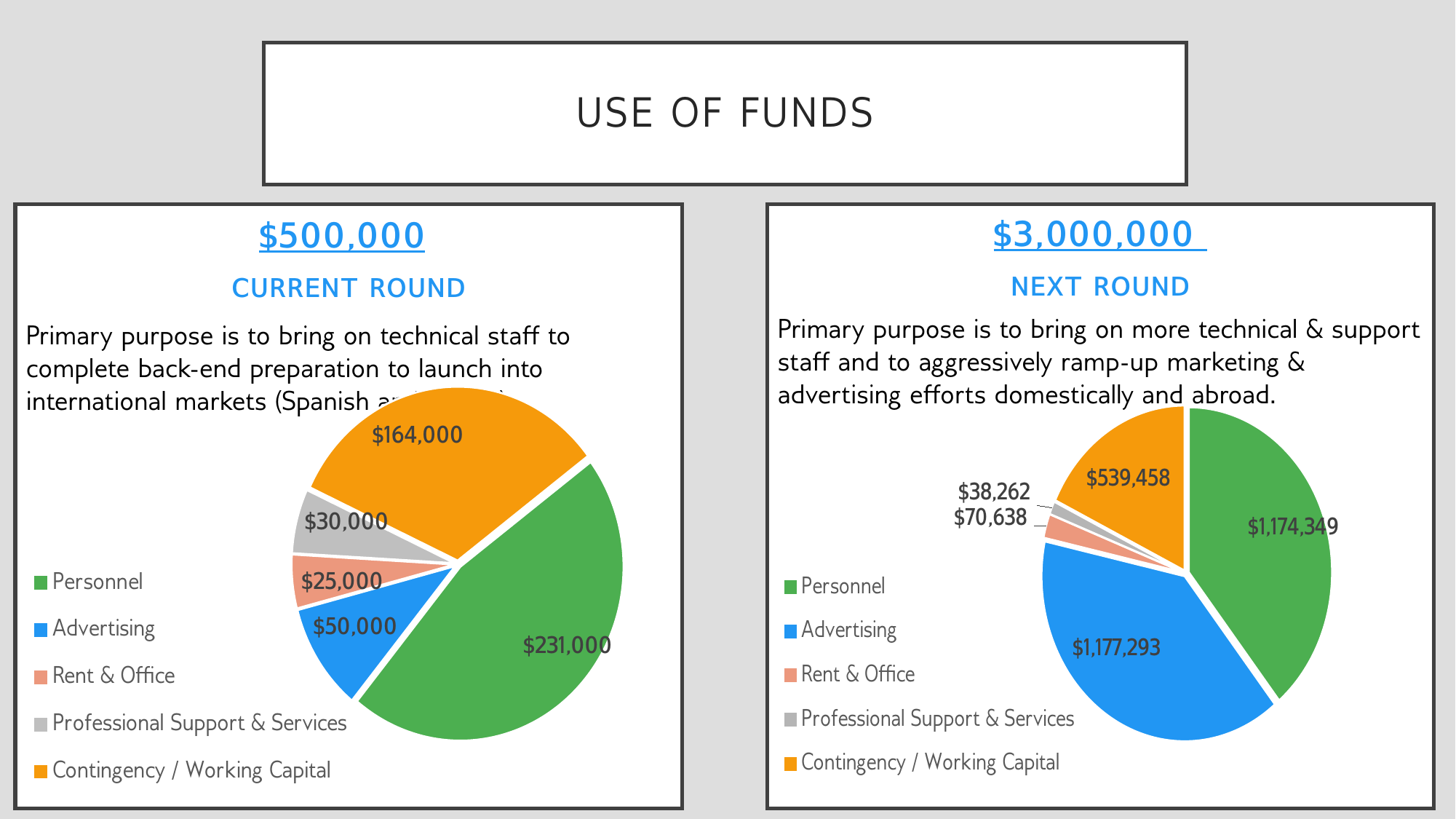

# Use of funds

$500,000
Current Round
$3,000,000
Next round
Primary purpose is to bring on more technical & support staff and to aggressively ramp-up marketing & advertising efforts domestically and abroad.
Primary purpose is to bring on technical staff to complete back-end preparation to launch into international markets (Spanish and others)

### Chart

| Category | 500000 |
|---|---|
| Personnel | 231000.0 |
| Advertising | 50000.0 |
| Rent & Office | 25000.0 |
| Professional Support & Services | 30000.0 |
| Contingency / Working Capital | 164000.0 |

### Chart

| Category |  |
|---|---|
| Personnel | 1174349.4895639 |
| Advertising | 1177292.72136731 |
| Rent & Office | 70637.56328203864 |
| Professional Support & Services | 38262.01344443759 |
| Contingency / Working Capital | 539458.2123423186 |